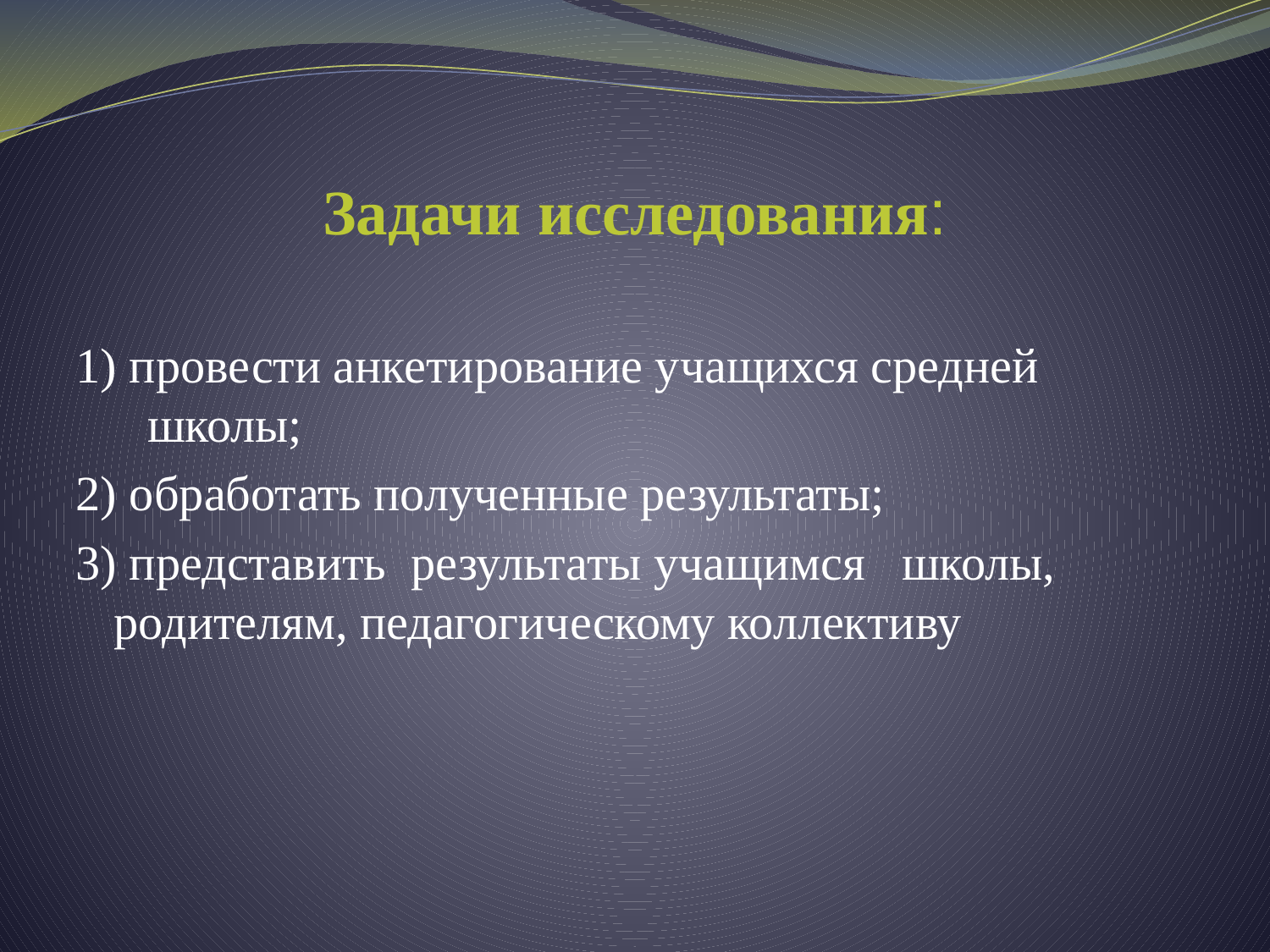

# Задачи исследования:
1) провести анкетирование учащихся средней школы;
2) обработать полученные результаты;
3) представить  результаты учащимся   школы, родителям, педагогическому коллективу